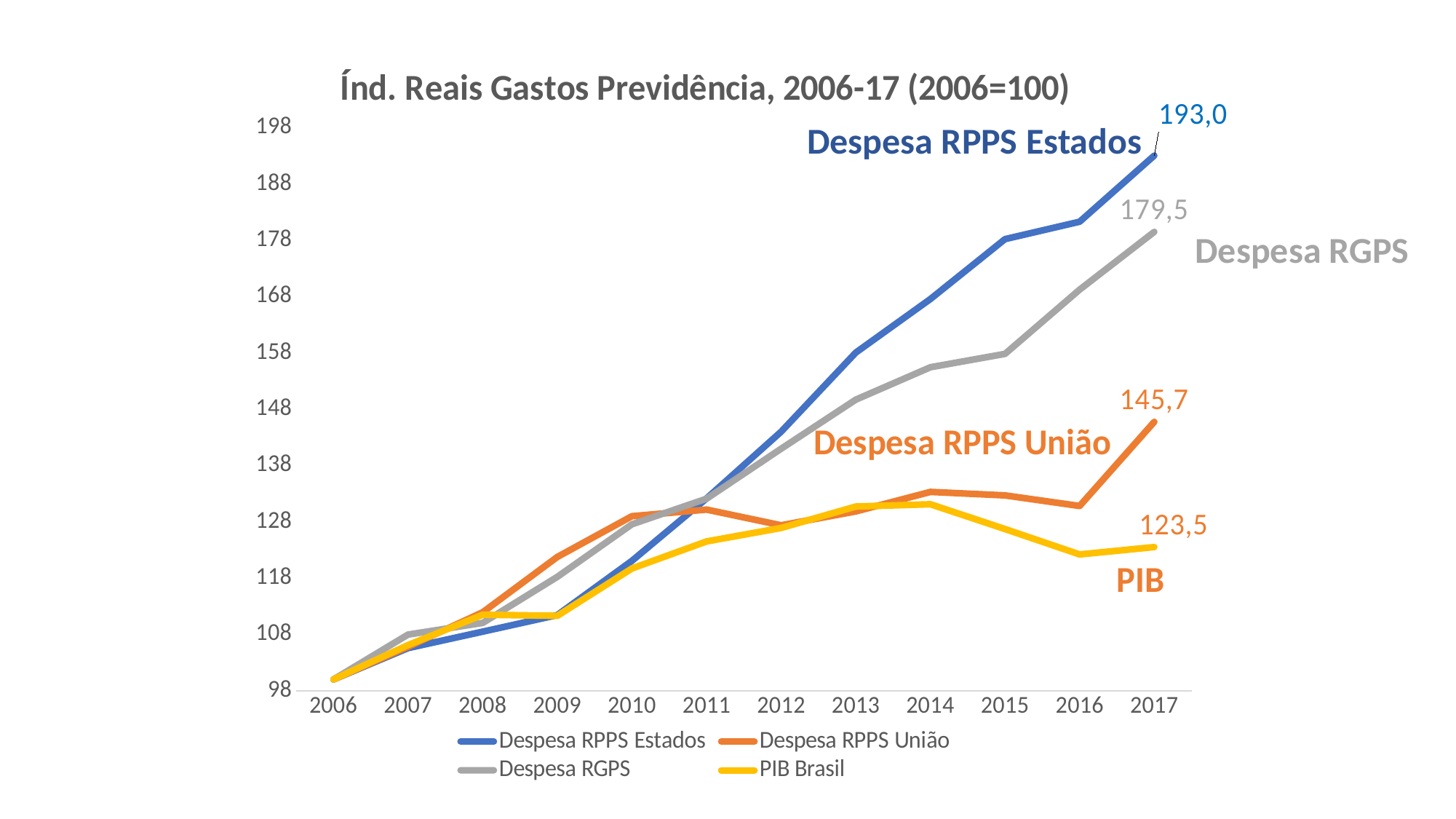

### Chart: Índ. Reais Gastos Previdência, 2006-17 (2006=100)

| Category | Despesa RPPS Estados | Despesa RPPS União | Despesa RGPS | PIB Brasil |
|---|---|---|---|---|
| 2006 | 100.0 | 100.0 | 100.0 | 100.0 |
| 2007 | 105.56430926564438 | 105.8056699202977 | 107.97051736390435 | 106.1 |
| 2008 | 108.49335757354007 | 111.93374335650226 | 110.03660933749887 | 111.5 |
| 2009 | 111.4309714296054 | 121.7452372914573 | 118.21617612260084 | 111.3 |
| 2010 | 121.05998714926876 | 128.978373630694 | 127.55030927047486 | 119.7 |
| 2011 | 132.13244663883674 | 130.16026035262036 | 132.0869916211105 | 124.5 |
| 2012 | 143.98348606283994 | 127.37411836376641 | 140.96714764315874 | 126.9 |
| 2013 | 158.03902697821258 | 129.82898404916025 | 149.6758181871547 | 130.7 |
| 2014 | 167.54503519378596 | 133.29720609772198 | 155.43368181056914 | 131.1 |
| 2015 | 178.17310970559353 | 132.67840526066394 | 157.81064715549698 | 126.7 |
| 2016 | 181.26549048972504 | 130.80031718882125 | 169.2082885405639 | 122.2 |
| 2017 | 193.0040240804285 | 145.73514824098203 | 179.4697437005421 | 123.5 |
Despesa RPPS Estados
Despesa RGPS